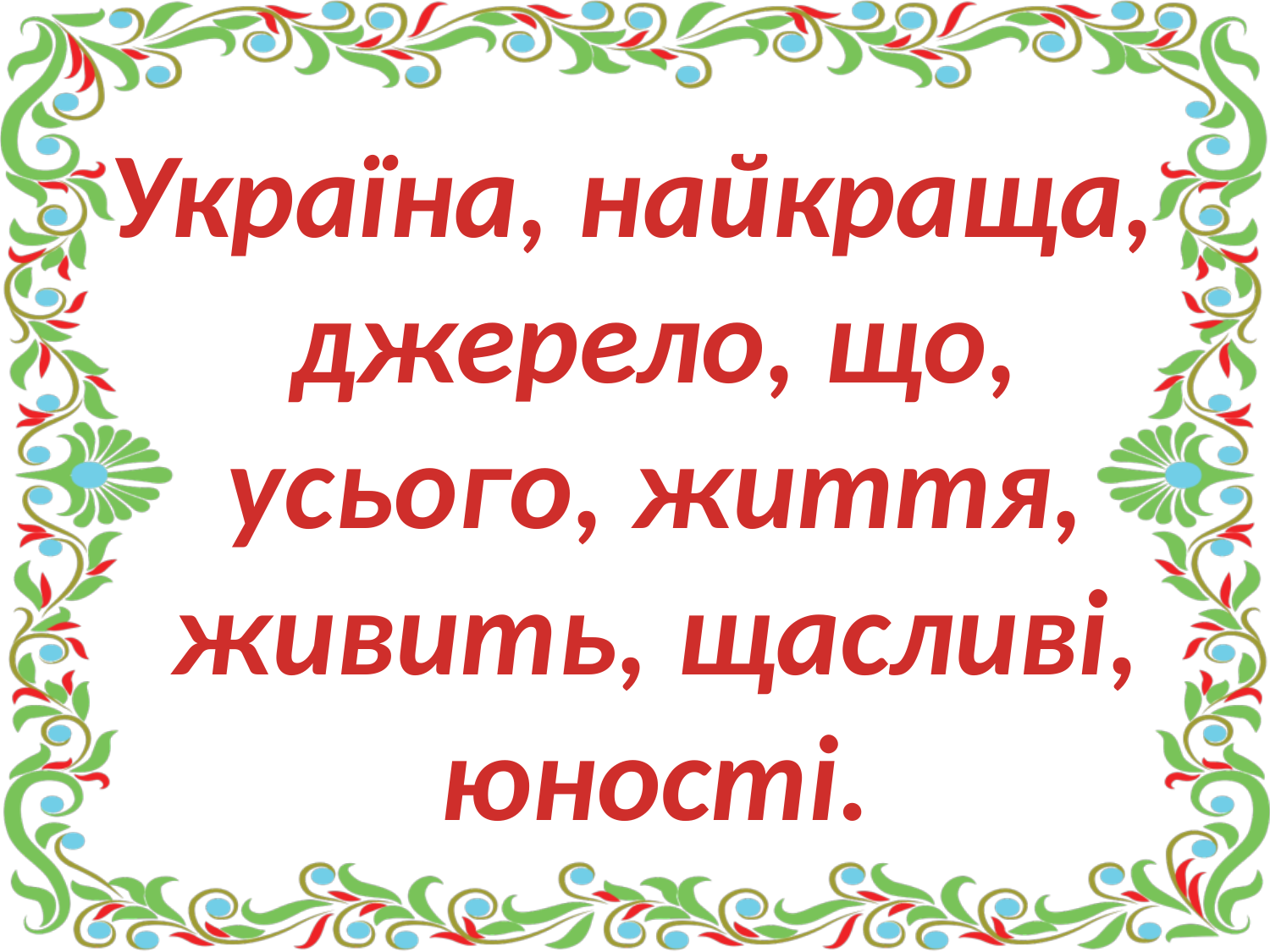

Україна, найкраща, джерело, що, усього, життя, живить, щасливі, юності.